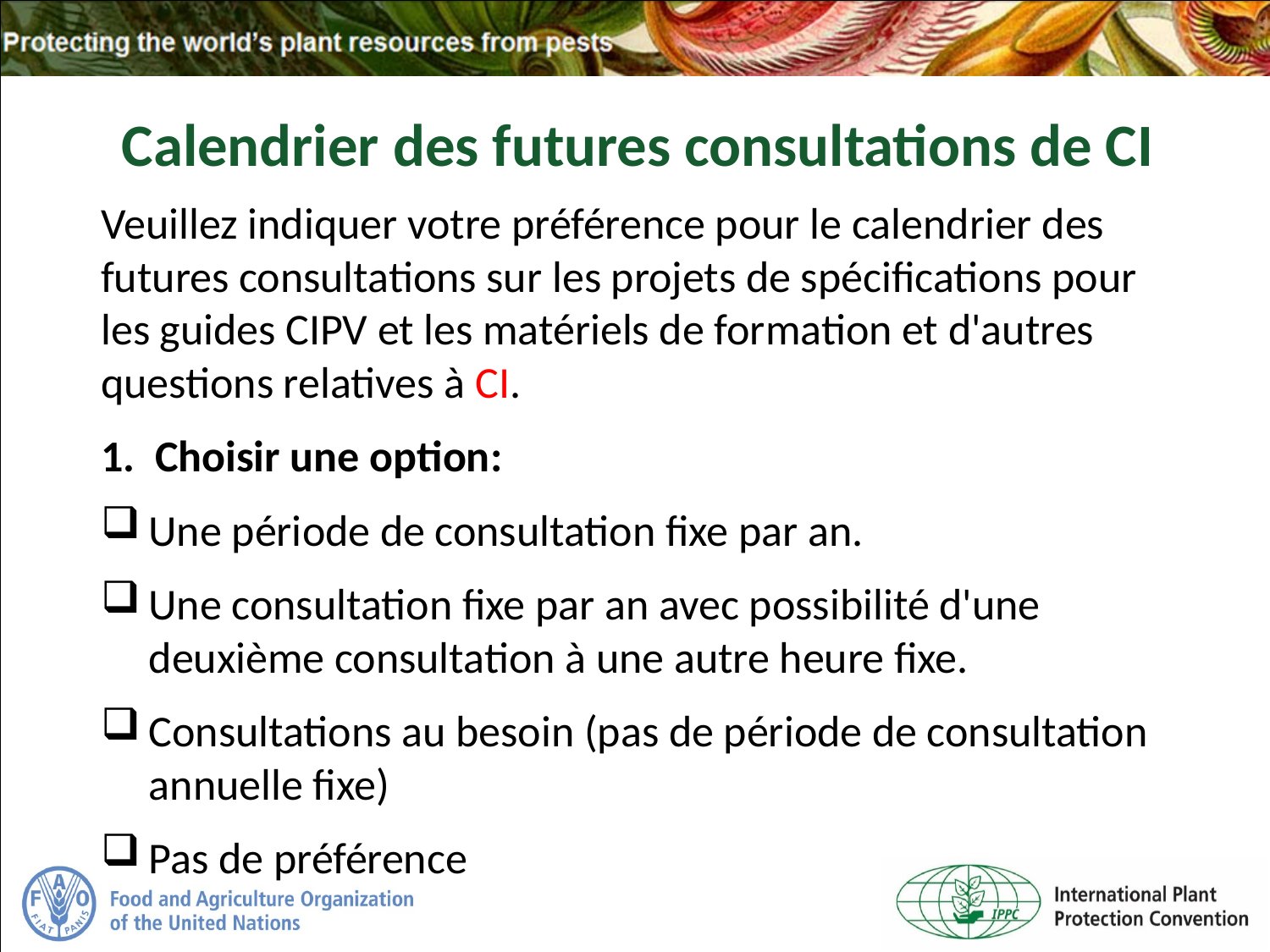

Calendrier des futures consultations de CI
Veuillez indiquer votre préférence pour le calendrier des futures consultations sur les projets de spécifications pour les guides CIPV et les matériels de formation et d'autres questions relatives à CI.
1.  Choisir une option:
Une période de consultation fixe par an.
Une consultation fixe par an avec possibilité d'une deuxième consultation à une autre heure fixe.
Consultations au besoin (pas de période de consultation annuelle fixe)
Pas de préférence